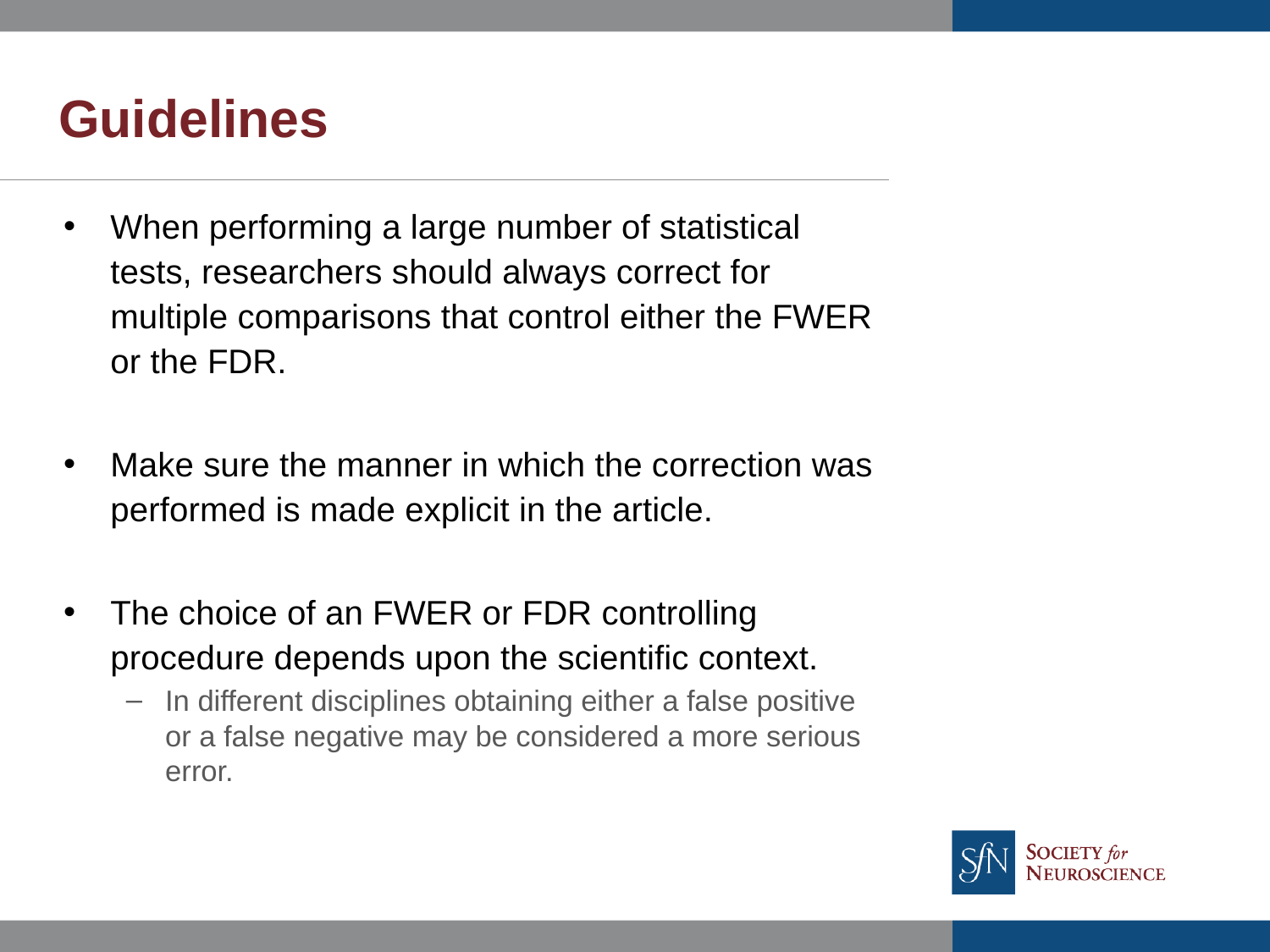

# Guidelines
When performing a large number of statistical tests, researchers should always correct for multiple comparisons that control either the FWER or the FDR.

Make sure the manner in which the correction was performed is made explicit in the article.

The choice of an FWER or FDR controlling procedure depends upon the scientific context.
In different disciplines obtaining either a false positive or a false negative may be considered a more serious error.